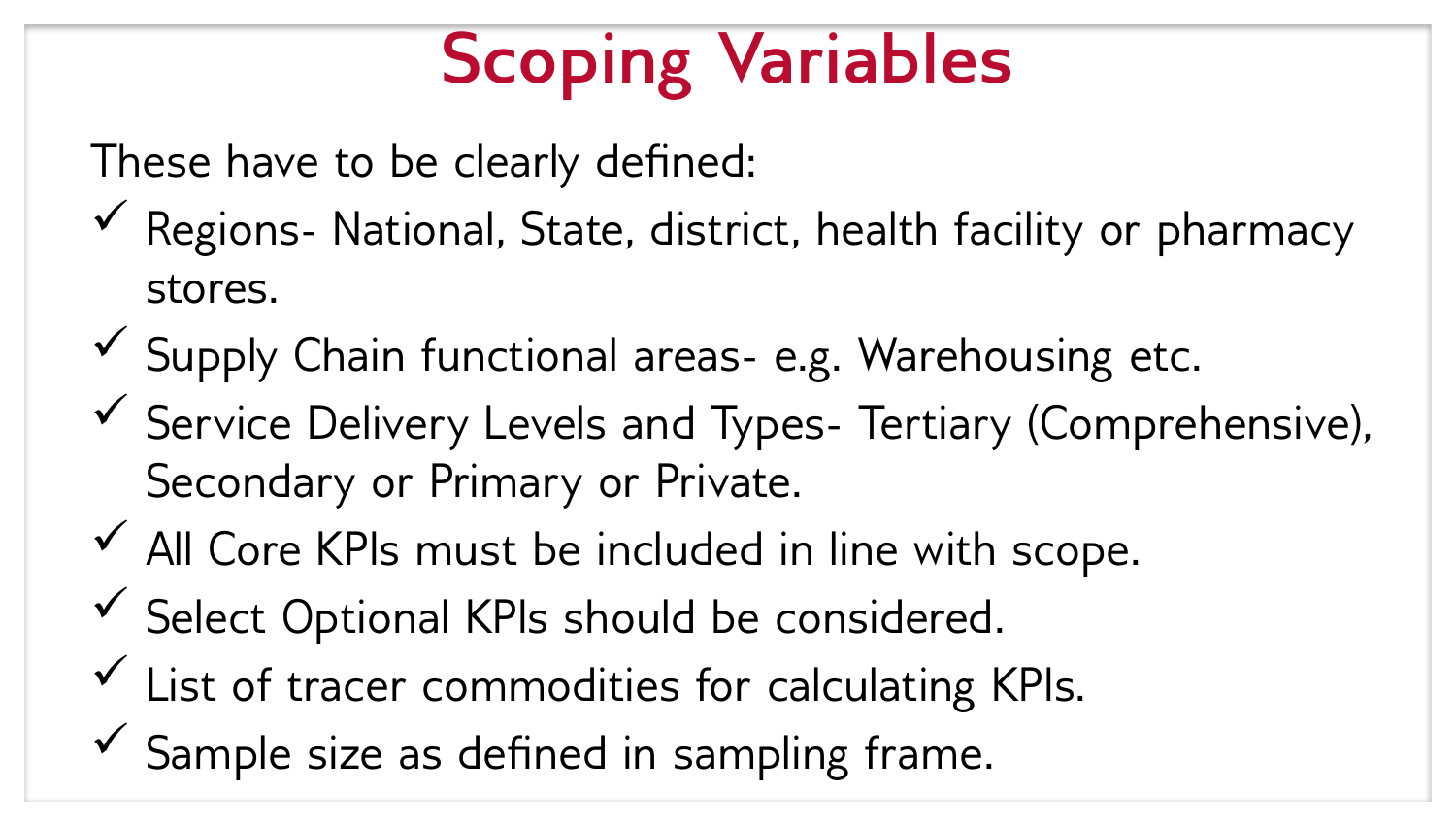

# Scoping Variables

These have to be clearly defined:
Regions- National, State, district, health facility or pharmacy stores.
Supply Chain functional areas- e.g. Warehousing etc.
Service Delivery Levels and Types- Tertiary (Comprehensive), Secondary or Primary or Private.
All Core KPIs must be included in line with scope.
Select Optional KPIs should be considered.
List of tracer commodities for calculating KPIs.
Sample size as defined in sampling frame.